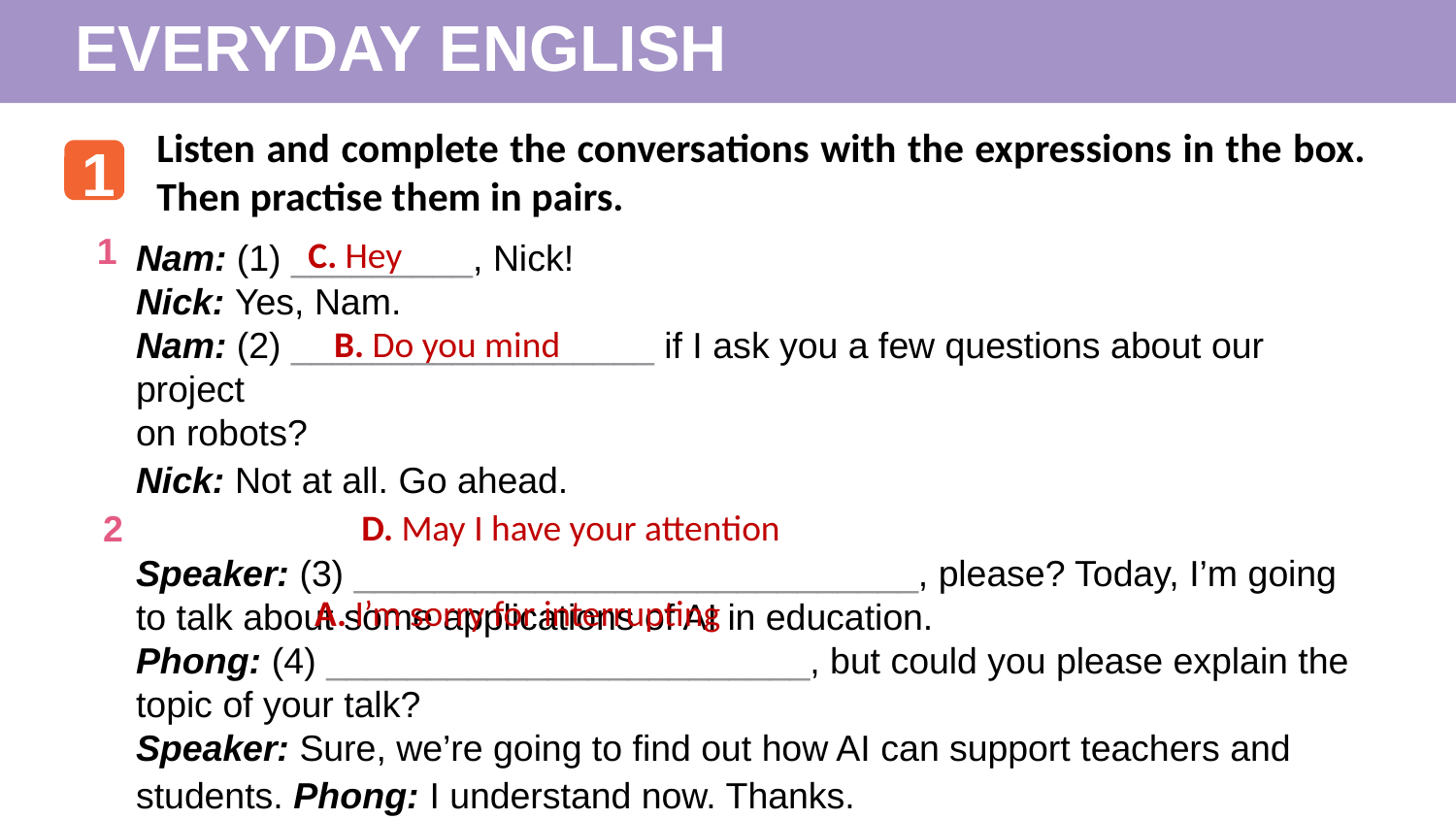

EVERYDAY ENGLISH

Listen and complete the conversations with the expressions in the box. Then practise them in pairs.
1

C. Hey
1
Nam: (1) _________, Nick!
Nick: Yes, Nam.
Nam: (2) __________________ if I ask you a few questions about our project
on robots?
Nick: Not at all. Go ahead.
Speaker: (3) ____________________________, please? Today, I’m going to talk about some applications of AI in education.
Phong: (4) ________________________, but could you please explain the topic of your talk?
Speaker: Sure, we’re going to find out how AI can support teachers and students. Phong: I understand now. Thanks.
B. Do you mind
D. May I have your attention
2
A. I’m sorry for interrupting